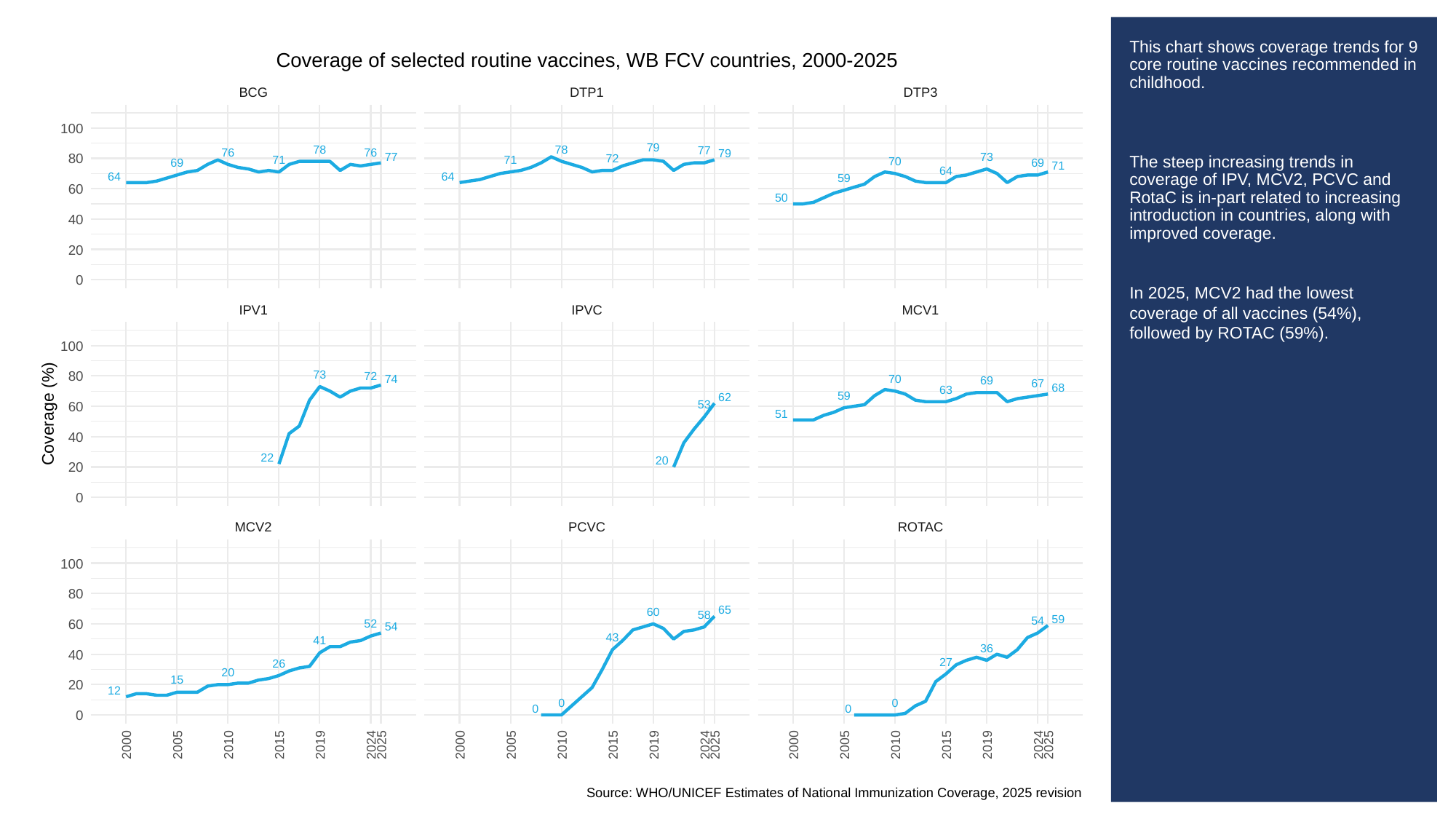

# This chart shows coverage trends for 9 core routine vaccines recommended in childhood.

The steep increasing trends in coverage of IPV, MCV2, PCVC and RotaC is in-part related to increasing introduction in countries, along with improved coverage.

In 2025, MCV2 had the lowest coverage of all vaccines (54%), followed by ROTAC (59%).

Coverage of selected routine vaccines, WB FCV countries, 2000-2025
BCG
DTP1
DTP3

100

79
78
78
77
76
76
79
77
73
80
72
71
71

70

69
69

71
64

64
64

59
60

50

40

20

0

IPV1
IPVC
MCV1

100

73
80
72
74
70

69
67
68

63

59
62
53
60

Coverage (%)
51

40

22
20
20

0

MCV2
PCVC
ROTAC

100

80

65
60

58
59

54
60
52
54

43
41

36
40

27
26
20

15
20

12
0
0

0
0
0

2000
2005
2010
2015
2019
2024
2025
2000
2005
2010
2015
2019
2024
2025
2000
2005
2010
2015
2019
2024
2025
Source: WHO/UNICEF Estimates of National Immunization Coverage, 2025 revision